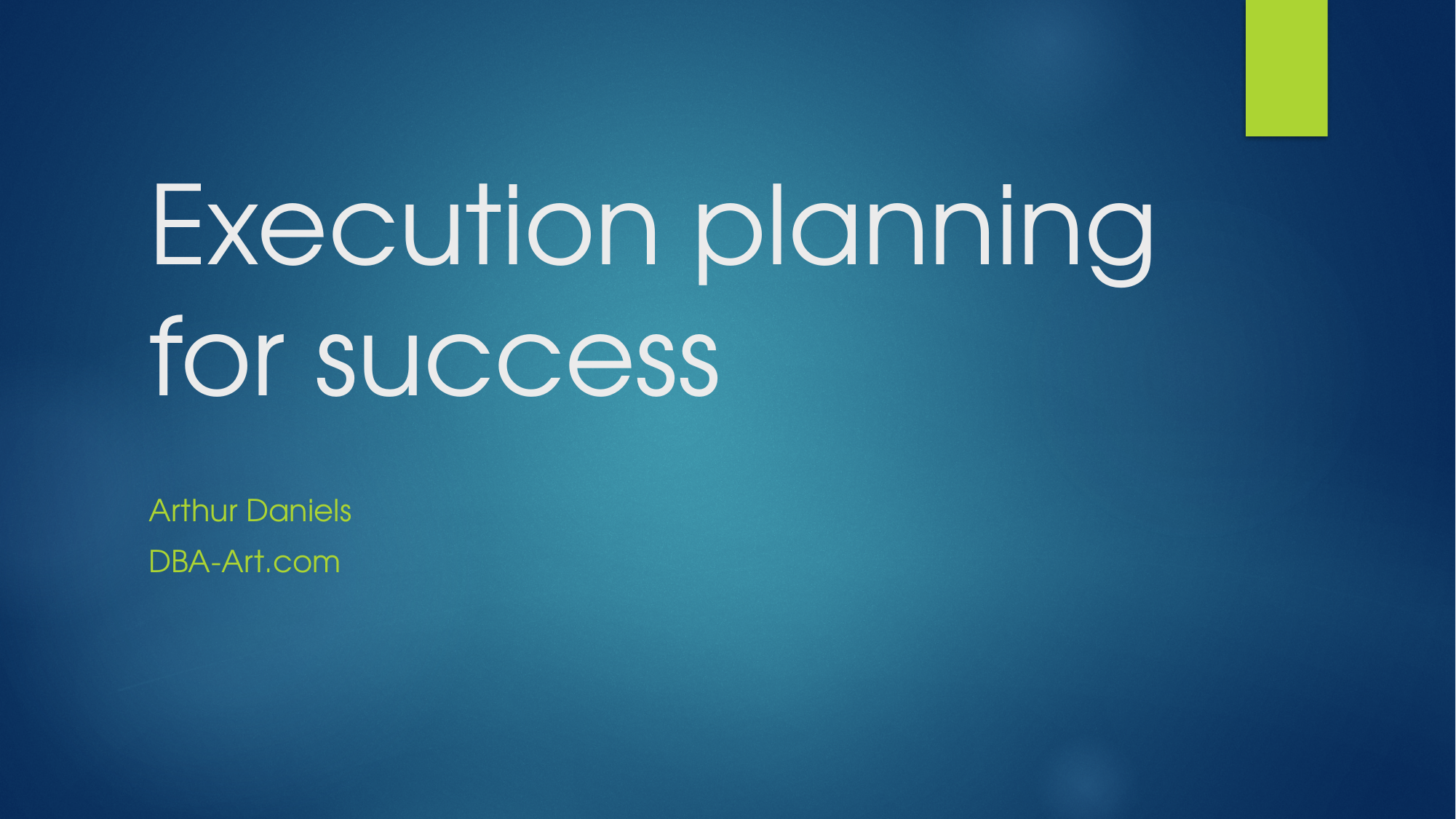

# Execution planning for success
Arthur Daniels
DBA-Art.com